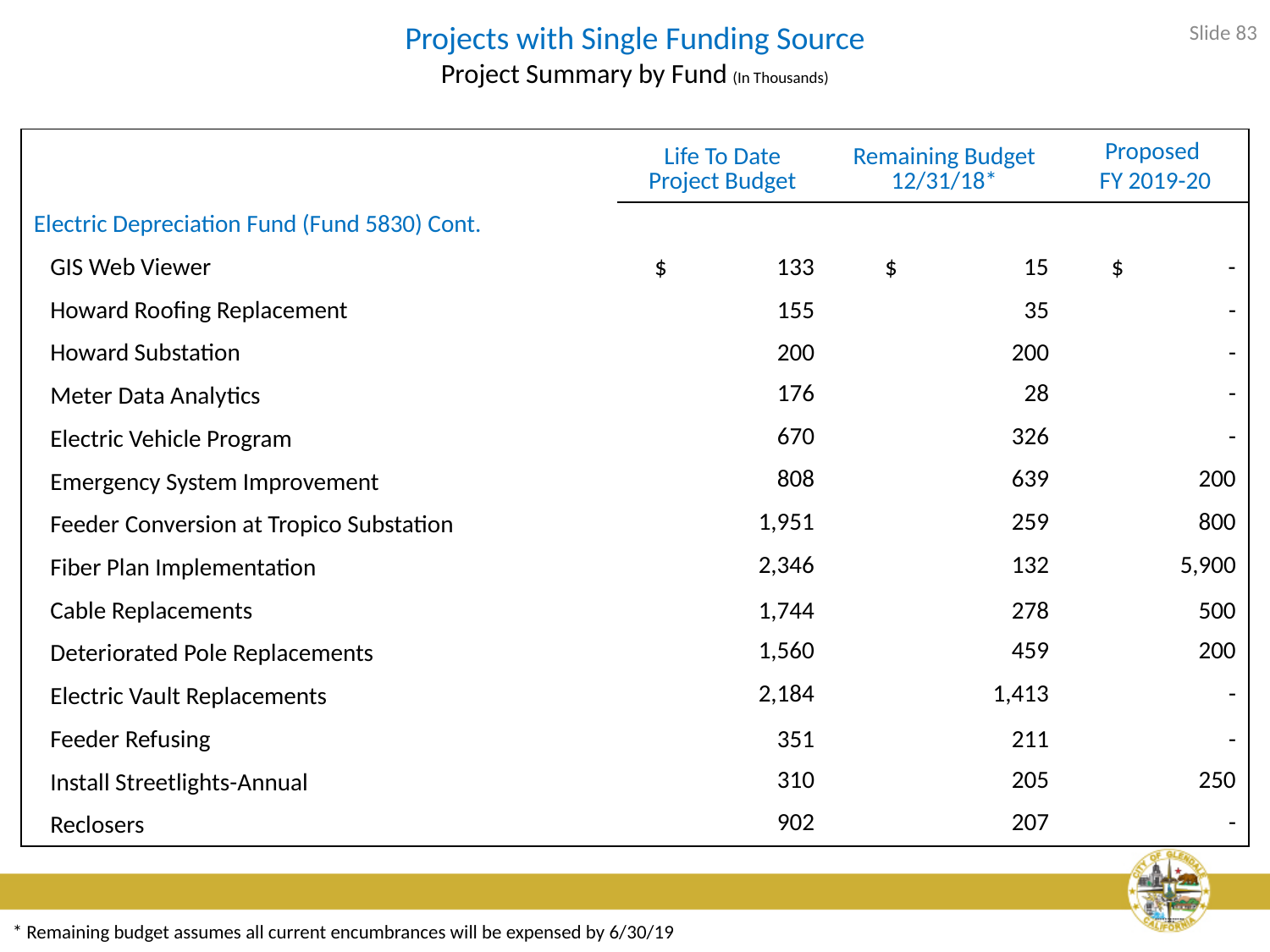

Slide 83
# Projects with Single Funding Source Project Summary by Fund (In Thousands)
|  | Life To Date Project Budget | Remaining Budget 12/31/18\* | Proposed FY 2019-20 |
| --- | --- | --- | --- |
| Electric Depreciation Fund (Fund 5830) Cont. |  |  |  |
| GIS Web Viewer | $ 133 | $ 15 | $ - |
| Howard Roofing Replacement | 155 | 35 | - |
| Howard Substation | 200 | 200 | - |
| Meter Data Analytics | 176 | 28 | - |
| Electric Vehicle Program | 670 | 326 | - |
| Emergency System Improvement | 808 | 639 | 200 |
| Feeder Conversion at Tropico Substation | 1,951 | 259 | 800 |
| Fiber Plan Implementation | 2,346 | 132 | 5,900 |
| Cable Replacements | 1,744 | 278 | 500 |
| Deteriorated Pole Replacements | 1,560 | 459 | 200 |
| Electric Vault Replacements | 2,184 | 1,413 | - |
| Feeder Refusing | 351 | 211 | - |
| Install Streetlights-Annual | 310 | 205 | 250 |
| Reclosers | 902 | 207 | - |
* Remaining budget assumes all current encumbrances will be expensed by 6/30/19